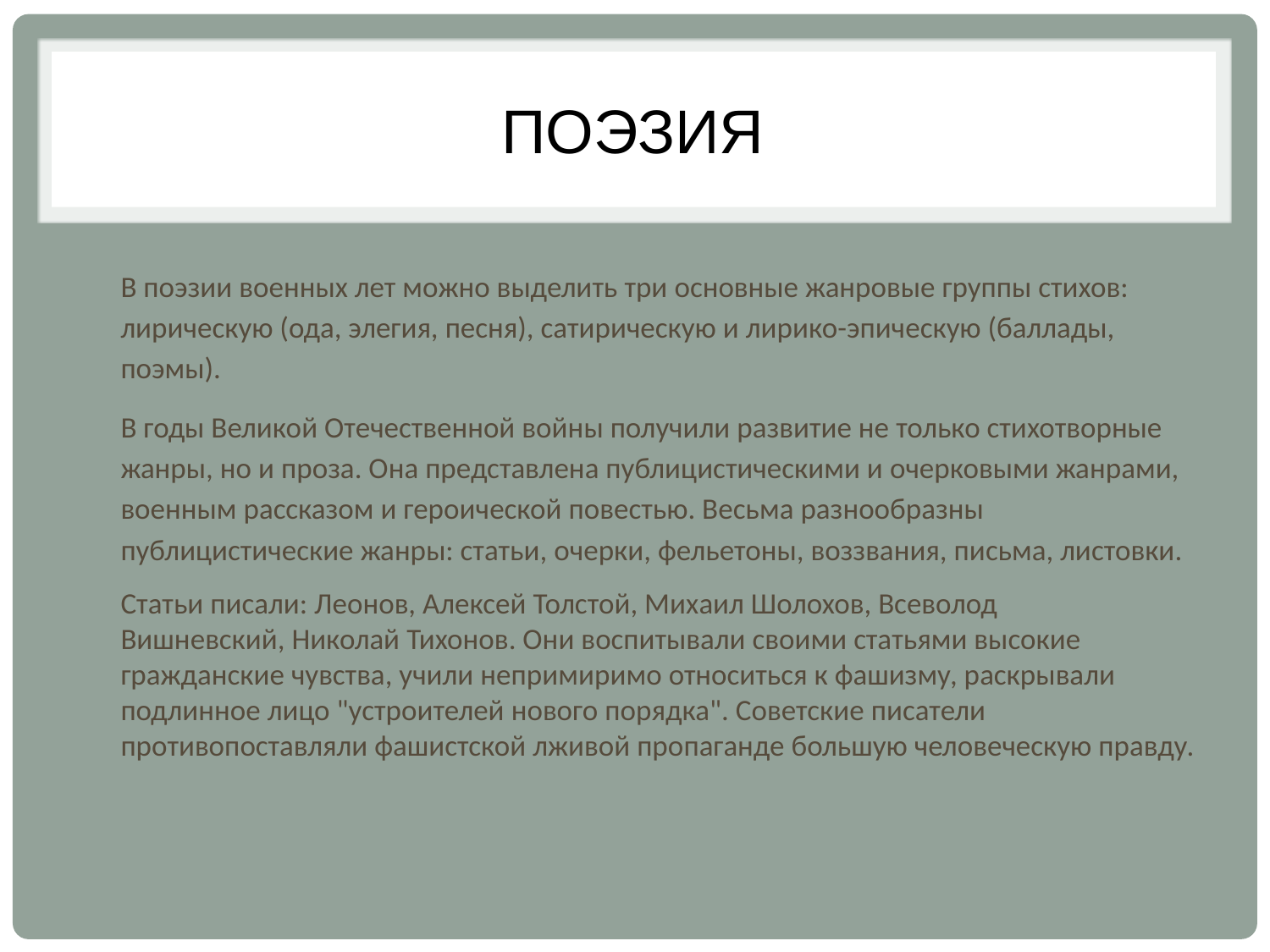

# ПоЭЗИЯ
В поэзии военных лет можно выделить три основные жанровые группы стихов: лирическую (ода, элегия, песня), сатирическую и лирико-эпическую (баллады, поэмы).
В годы Великой Отечественной войны получили развитие не только стихотворные жанры, но и проза. Она представлена публицистическими и очерковыми жанрами, военным рассказом и героической повестью. Весьма разнообразны публицистические жанры: статьи, очерки, фельетоны, воззвания, письма, листовки.
Статьи писали: Леонов, Алексей Толстой, Михаил Шолохов, Всеволод
Вишневский, Николай Тихонов. Они воспитывали своими статьями высокие гражданские чувства, учили непримиримо относиться к фашизму, раскрывали подлинное лицо "устроителей нового порядка". Советские писатели противопоставляли фашистской лживой пропаганде большую человеческую правду.